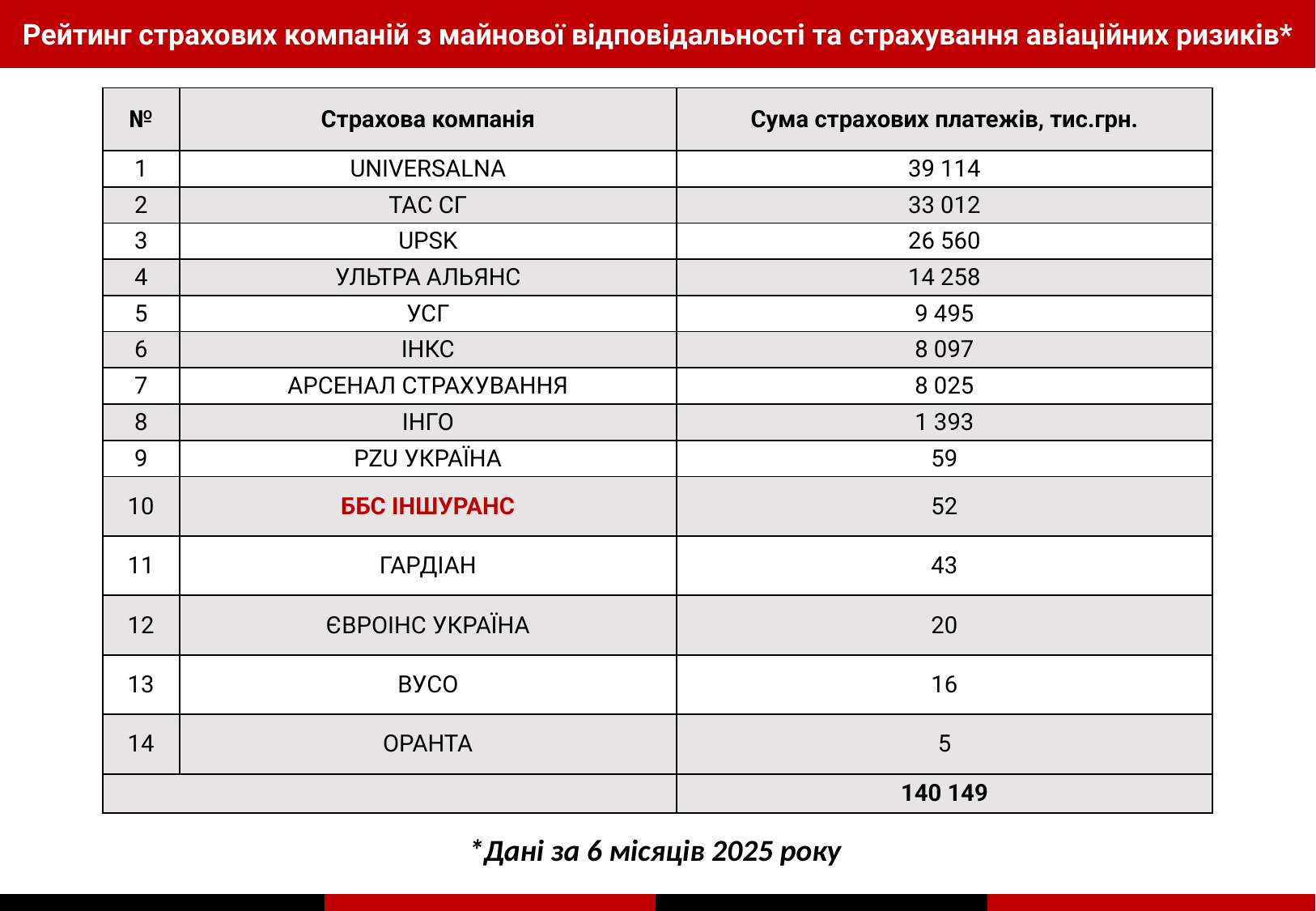

Рейтинг страхових компаній з майнової відповідальності та страхування авіаційних ризиків*
| № | Стра­хова­ компа­нія | Сума­ стра­хови­х пла­тежів, тис.грн. |
| --- | --- | --- |
| 1 | UNIVERSALNA | 39 114 |
| 2 | ТАС СГ | 33 012 |
| 3 | UPSK | 26 560 |
| 4 | УЛЬТРА АЛЬЯНС | 14 258 |
| 5 | УСГ | 9 495 |
| 6 | ІНКС | 8 097 |
| 7 | АРСЕНАЛ СТРАХУВАННЯ | 8 025 |
| 8 | ІНГО | 1 393 |
| 9 | PZU УКРАЇНА | 59 |
| 10 | ББС ІНШУРАНС | 52 |
| 11 | ГАРДІАН | 43 |
| 12 | ЄВРОІНС УКРАЇНА | 20 |
| 13 | ВУСО | 16 |
| 14 | ОРАНТА | 5 |
|  |  | 140 149 |
*Дані за 6 місяців 2025 року